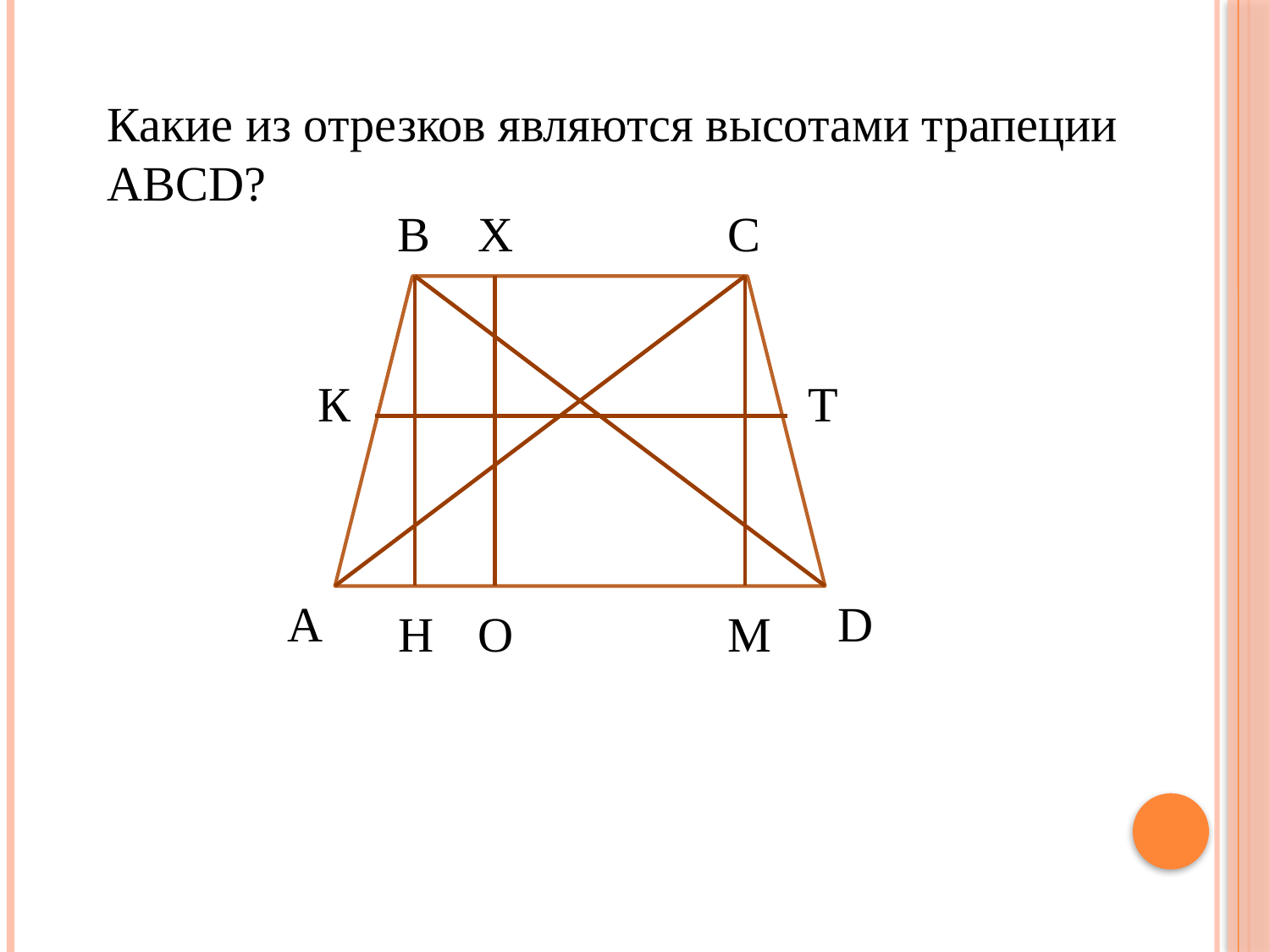

Какие из отрезков являются высотами трапеции ABCD?
В
С
А
D
Х

К
Т
Н
О
М